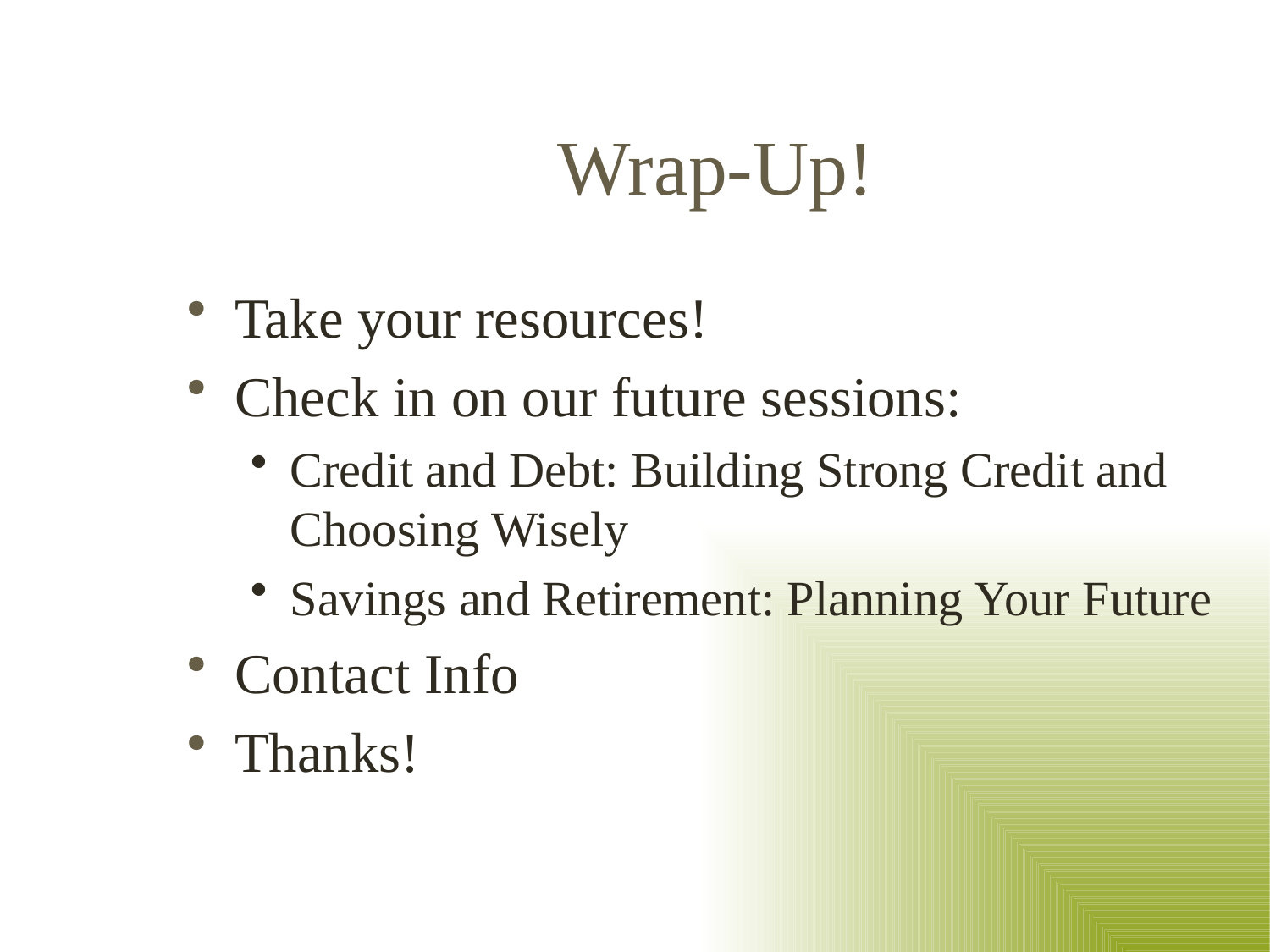

# Wrap-Up!
Take your resources!
Check in on our future sessions:
Credit and Debt: Building Strong Credit and Choosing Wisely
Savings and Retirement: Planning Your Future
Contact Info
Thanks!